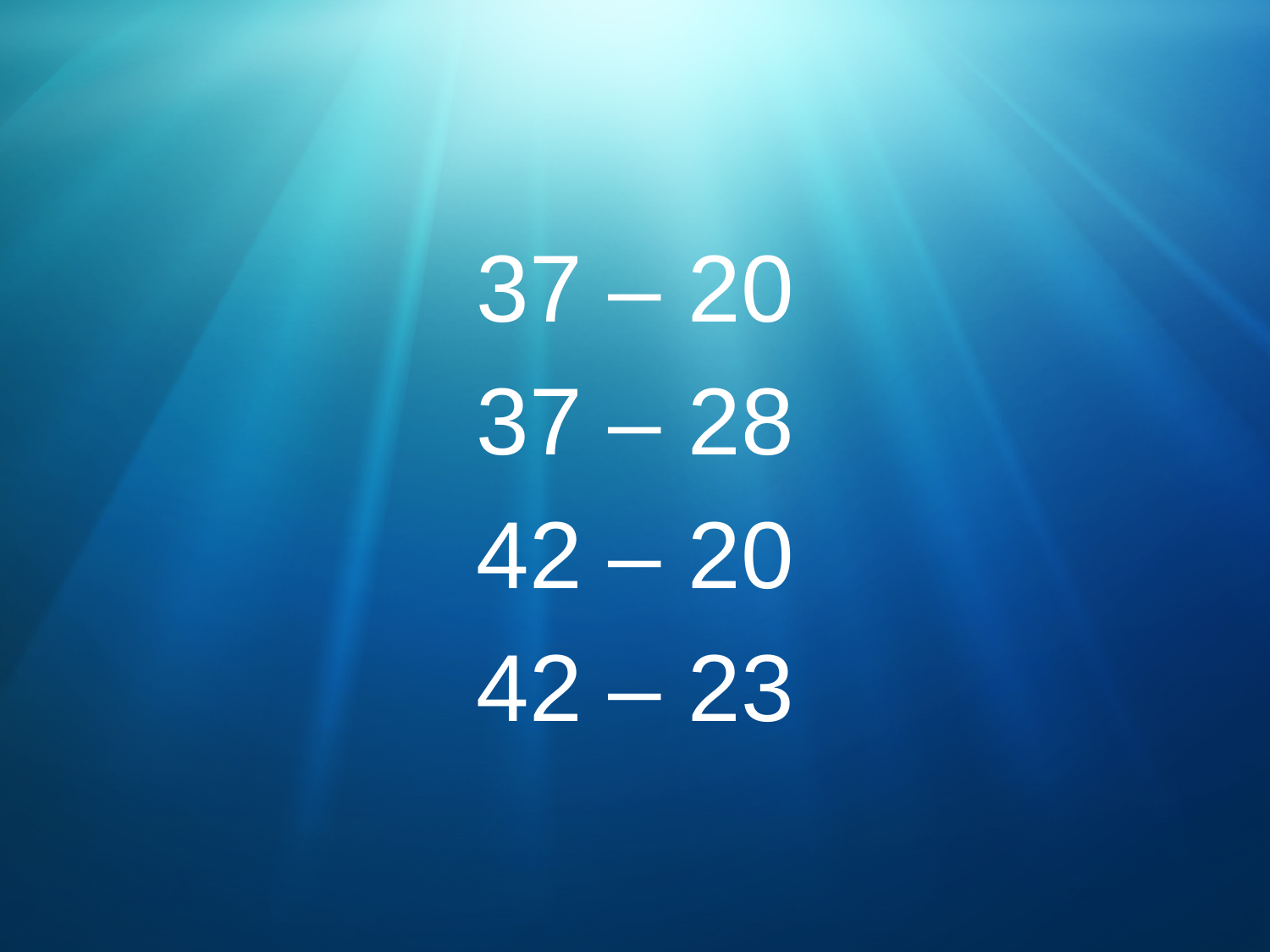

37 – 20
37 – 28
42 – 20
42 – 23